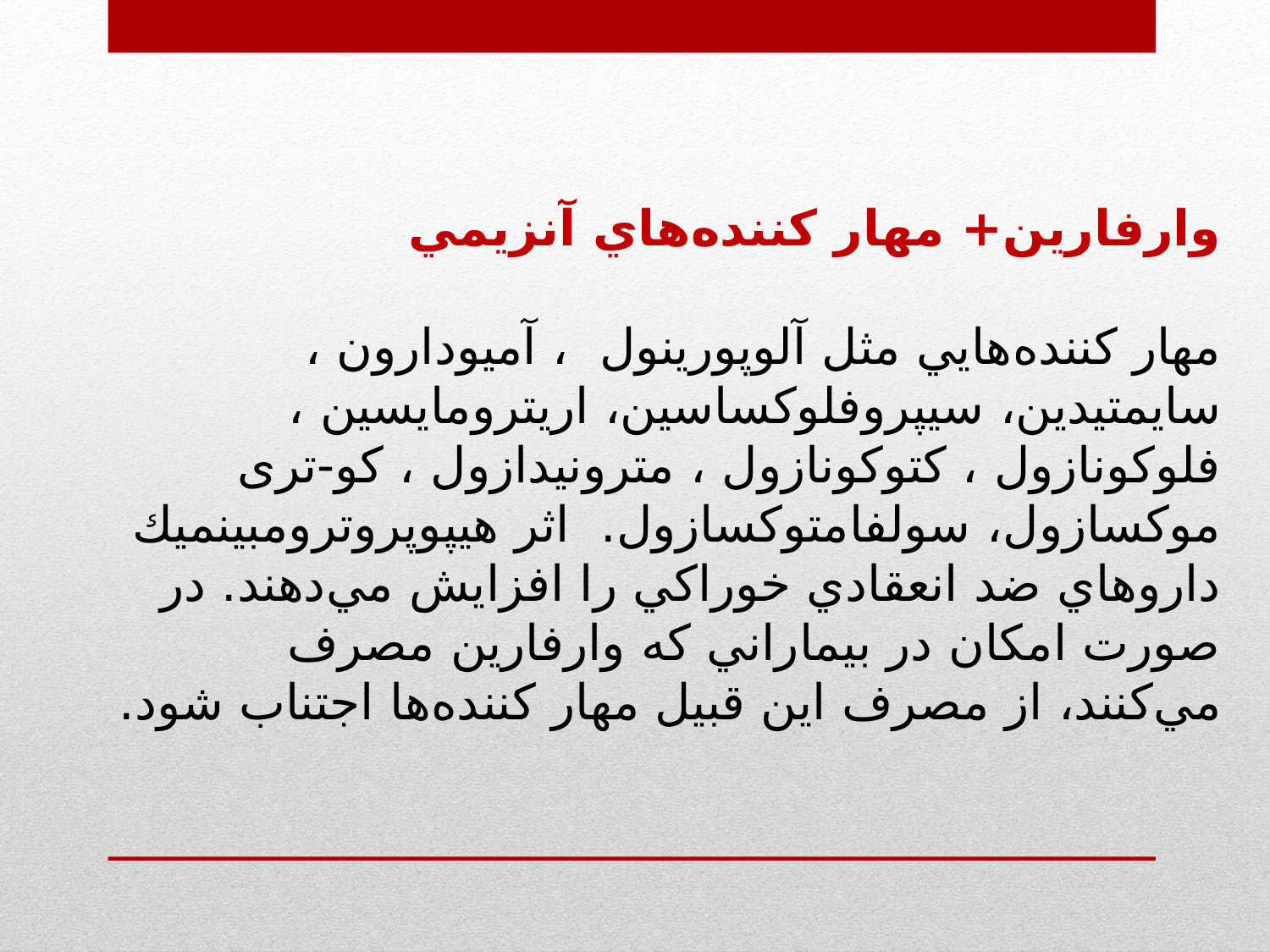

وارفارين+ مهار كننده‌هاي آنزيمي

مهار كننده‌هايي مثل آلوپورينول  ، آميودارون ، سايمتيدين، سيپروفلوكساسين، اريترومايسين ، فلوكونازول ، كتوكونازول ، مترونيدازول ، کو-تری موکسازول، سولفامتوكسازول.  اثر هيپوپروترومبينميك داروهاي ضد انعقادي خوراكي را افزايش مي‌دهند. در صورت امكان در بيماراني كه وارفارين مصرف مي‌كنند، از مصرف اين قبيل مهار كننده‌ها اجتناب شود.